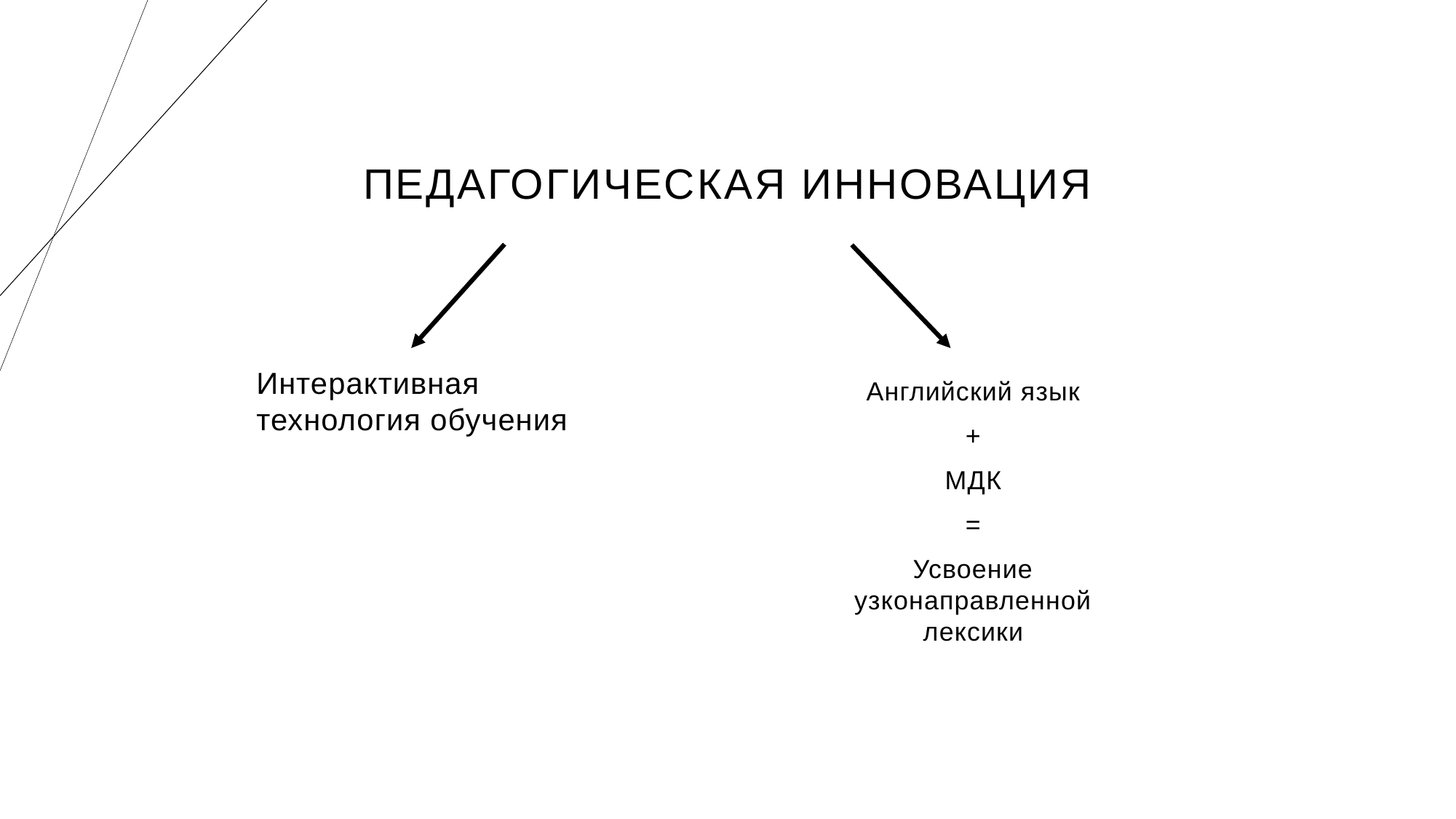

# Педагогическая инновация
Интерактивная технология обучения
Английский язык
+
МДК
=
Усвоение узконаправленной лексики